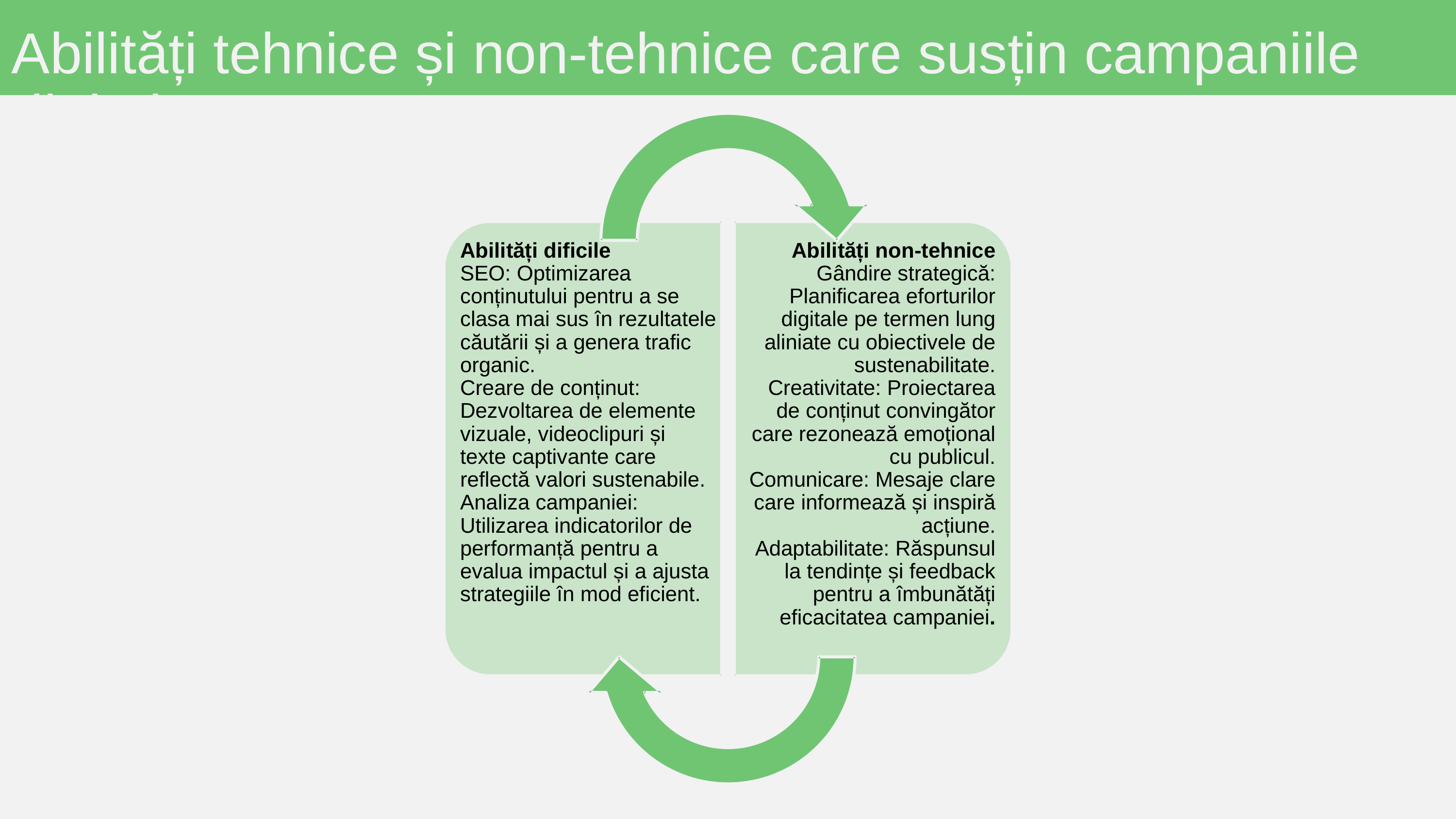

Abilități tehnice și non-tehnice care susțin campaniile digitale

Abilități dificile
SEO: Optimizarea conținutului pentru a se clasa mai sus în rezultatele căutării și a genera trafic organic.
Creare de conținut: Dezvoltarea de elemente vizuale, videoclipuri și texte captivante care reflectă valori sustenabile.
Analiza campaniei: Utilizarea indicatorilor de performanță pentru a evalua impactul și a ajusta strategiile în mod eficient.
Abilități non-tehnice
Gândire strategică: Planificarea eforturilor digitale pe termen lung aliniate cu obiectivele de sustenabilitate.
Creativitate: Proiectarea de conținut convingător care rezonează emoțional cu publicul.
Comunicare: Mesaje clare care informează și inspiră acțiune.
Adaptabilitate: Răspunsul la tendințe și feedback pentru a îmbunătăți eficacitatea campaniei.